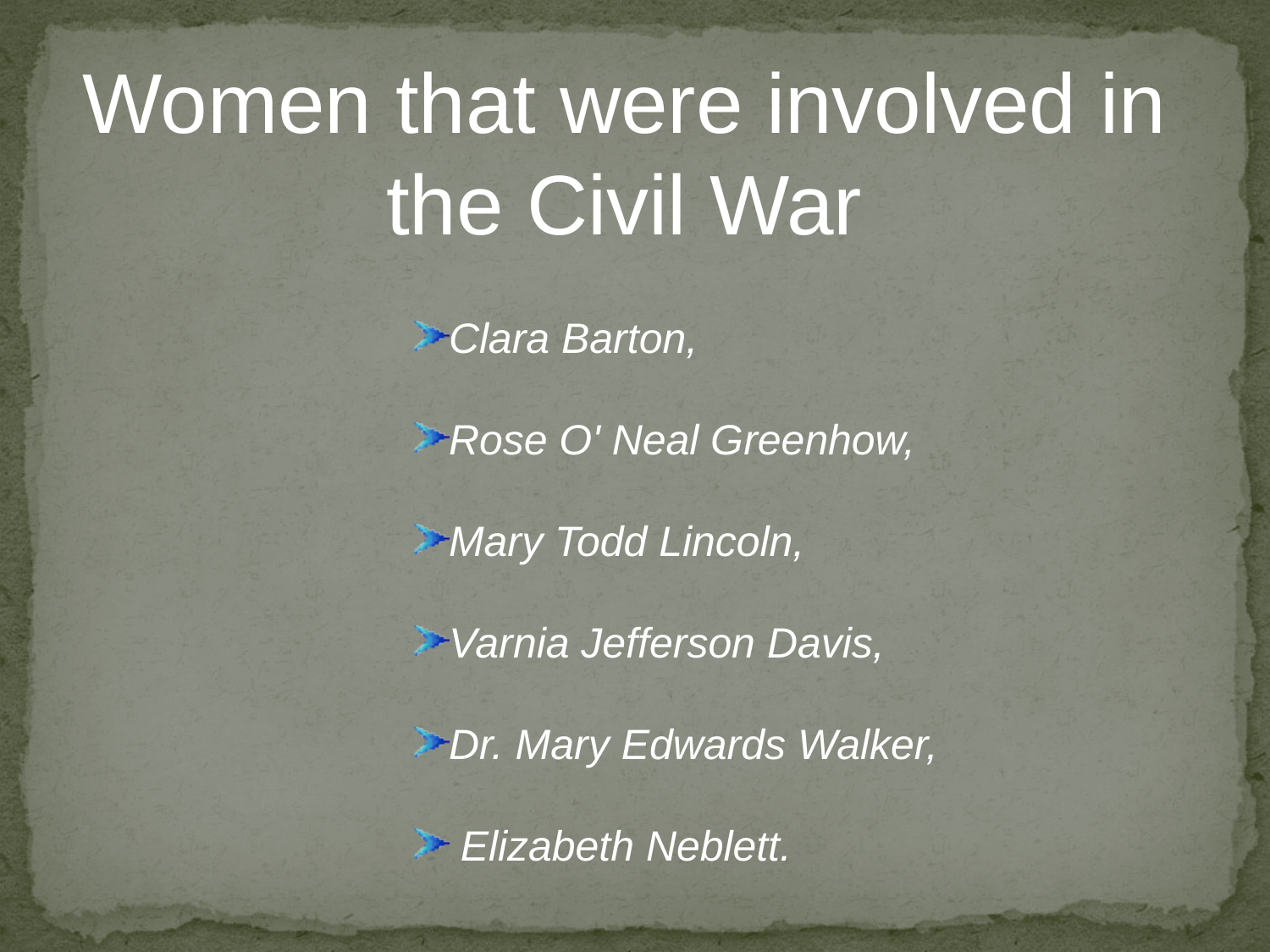

Women that were involved in the Civil War

Clara Barton,
Rose O' Neal Greenhow,
Mary Todd Lincoln,
Varnia Jefferson Davis,
Dr. Mary Edwards Walker,
 Elizabeth Neblett.